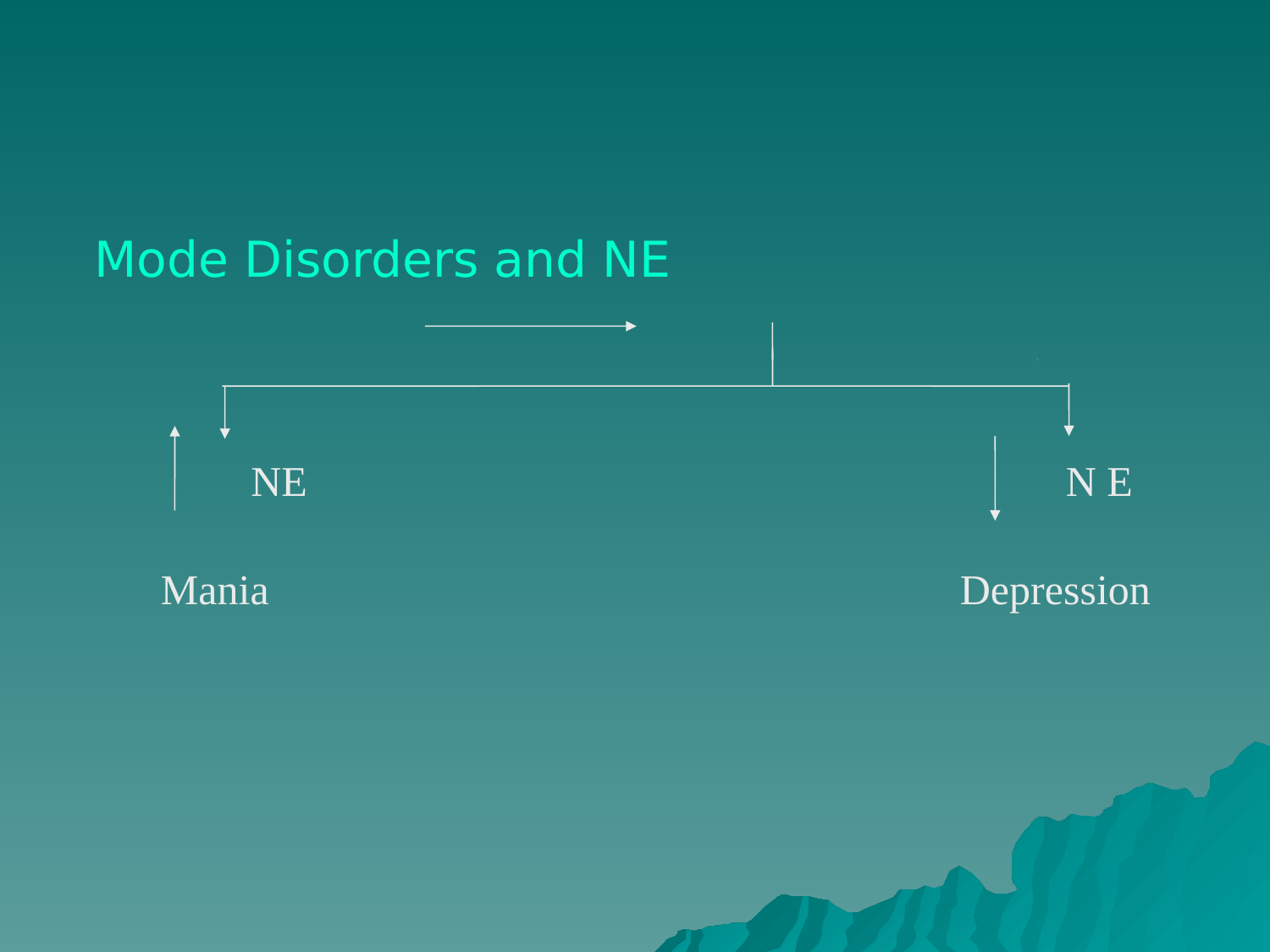

Mode Disorders and NE

		NE					                 N E

        Mania				                   Depression